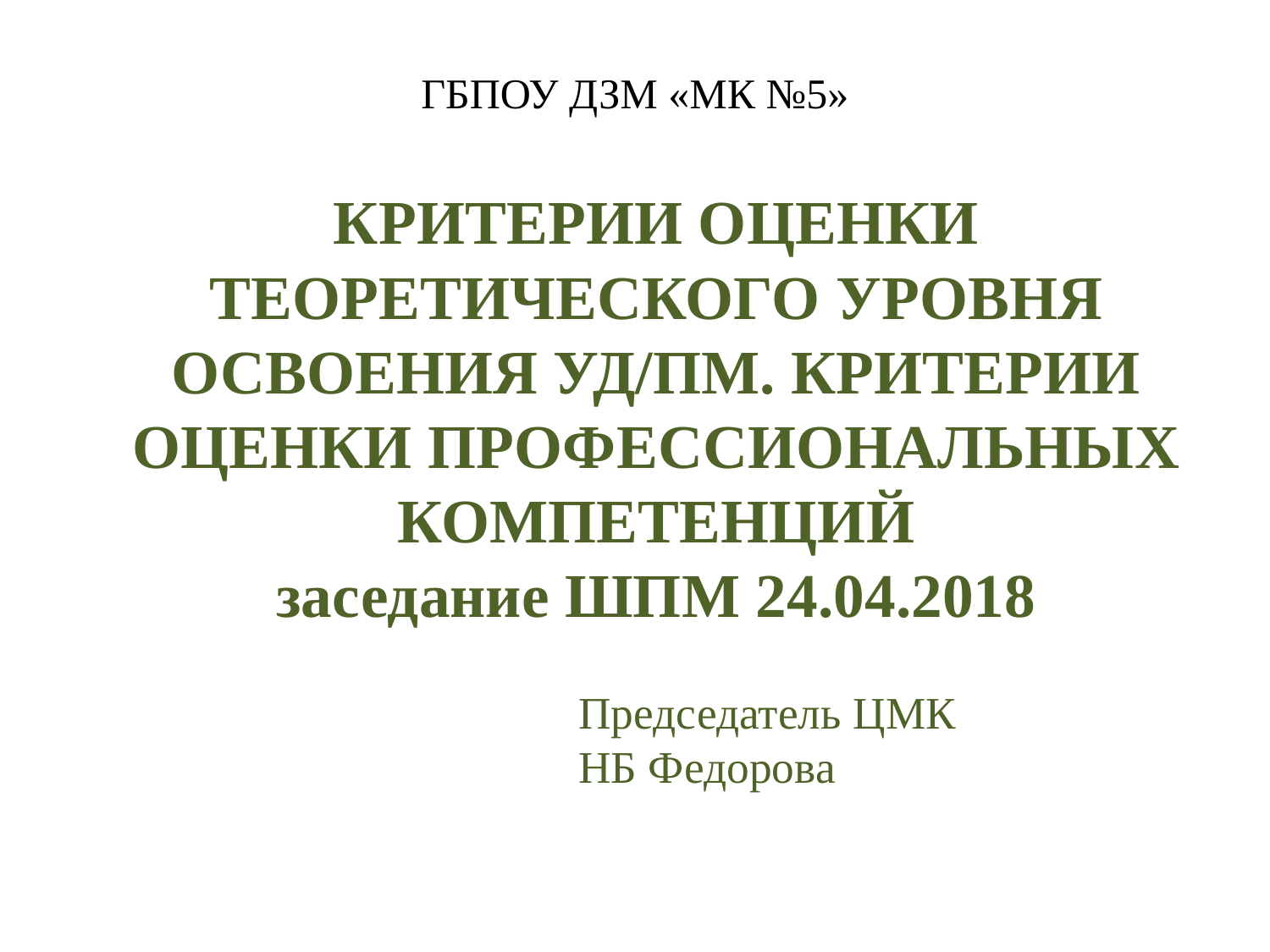

# ГБПОУ ДЗМ «МК №5»
КРИТЕРИИ ОЦЕНКИ ТЕОРЕТИЧЕСКОГО УРОВНЯ ОСВОЕНИЯ УД/ПМ. КРИТЕРИИ ОЦЕНКИ ПРОФЕССИОНАЛЬНЫХ КОМПЕТЕНЦИЙ
заседание ШПМ 24.04.2018

Председатель ЦМК
НБ Федорова